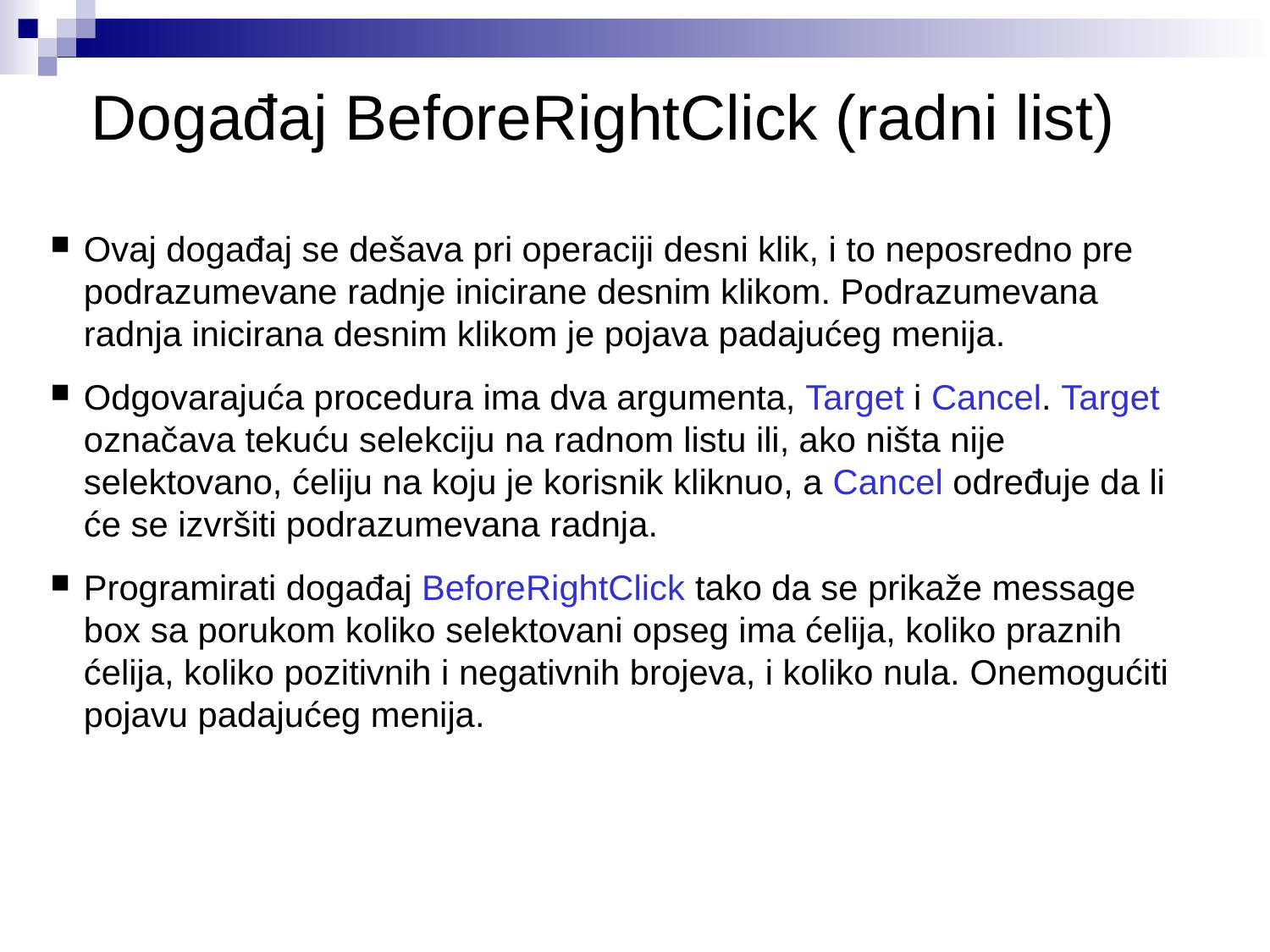

# Događaj BeforeRightClick (radni list)
Ovaj događaj se dešava pri operaciji desni klik, i to neposredno pre podrazumevane radnje inicirane desnim klikom. Podrazumevana radnja inicirana desnim klikom je pojava padajućeg menija.
Odgovarajuća procedura ima dva argumenta, Target i Cancel. Target označava tekuću selekciju na radnom listu ili, ako ništa nije selektovano, ćeliju na koju je korisnik kliknuo, a Cancel određuje da li će se izvršiti podrazumevana radnja.
Programirati događaj BeforeRightClick tako da se prikaže message box sa porukom koliko selektovani opseg ima ćelija, koliko praznih ćelija, koliko pozitivnih i negativnih brojeva, i koliko nula. Onemogućiti pojavu padajućeg menija.